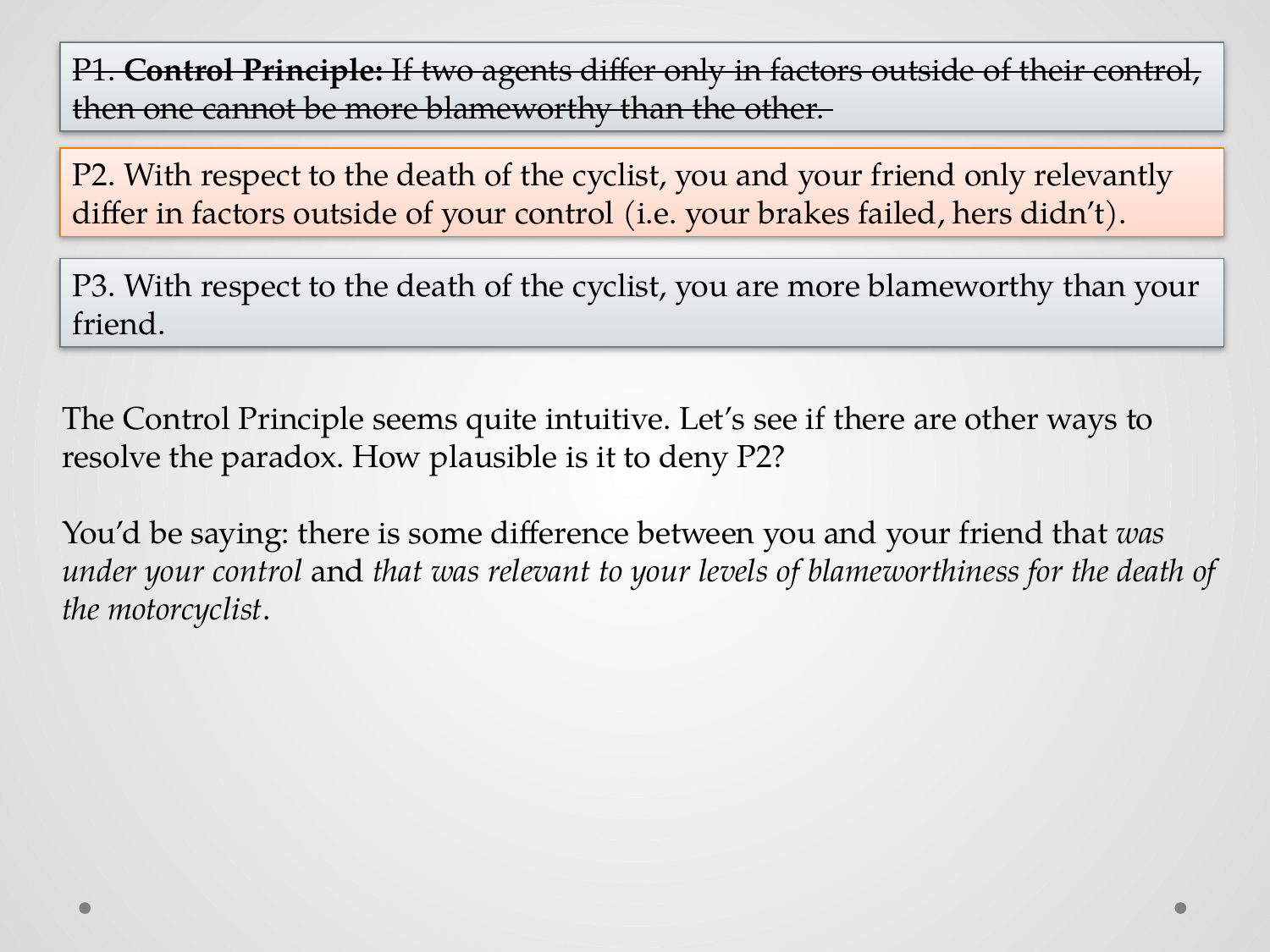

P1. Control Principle: If two agents differ only in factors outside of their control, then one cannot be more blameworthy than the other.
P2. With respect to the death of the cyclist, you and your friend only relevantly differ in factors outside of your control (i.e. your brakes failed, hers didn’t).
P3. With respect to the death of the cyclist, you are more blameworthy than your friend.
The Control Principle seems quite intuitive. Let’s see if there are other ways to resolve the paradox. How plausible is it to deny P2?

You’d be saying: there is some difference between you and your friend that was under your control and that was relevant to your levels of blameworthiness for the death of the motorcyclist.